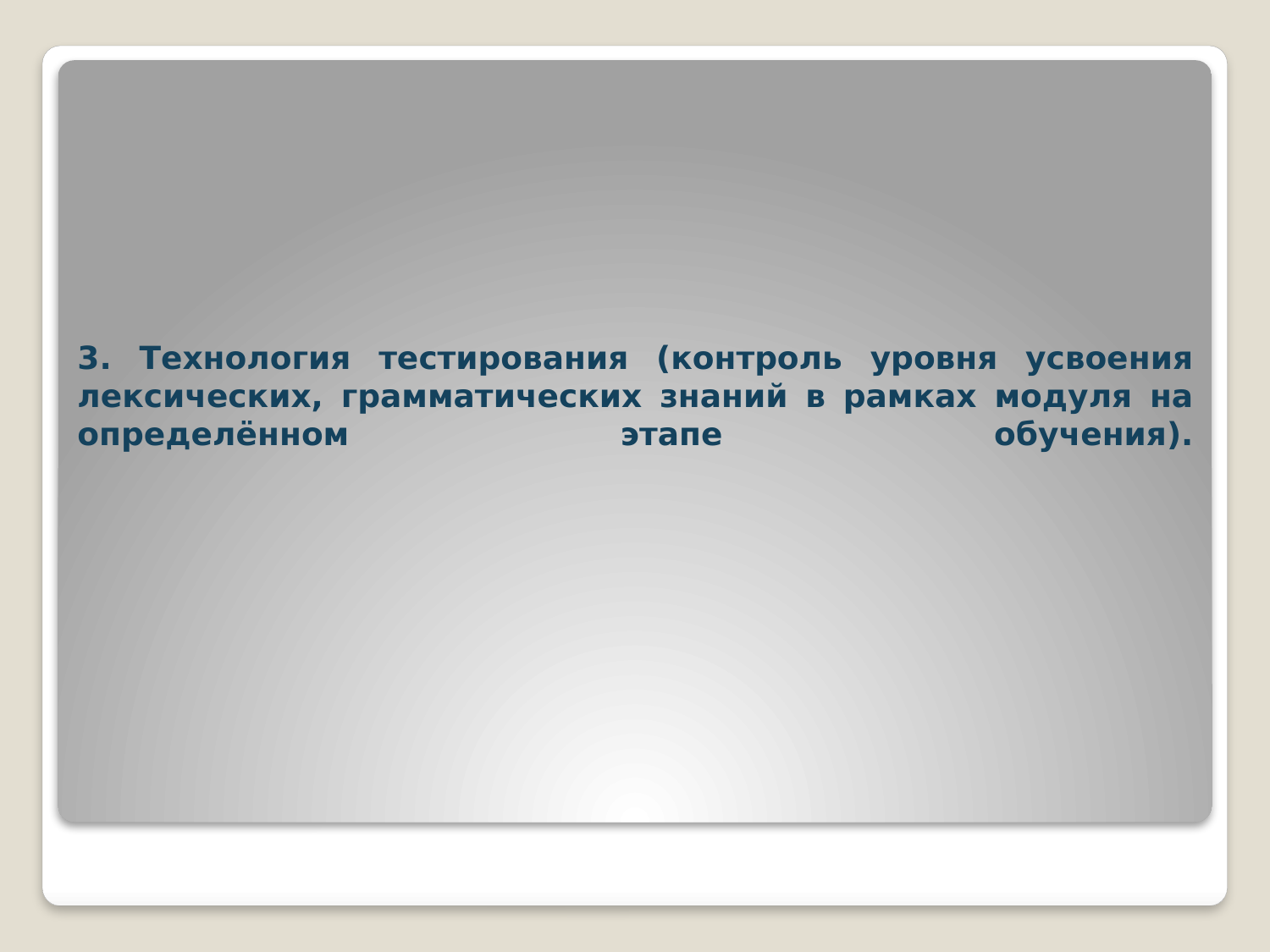

# 3. Технология тестирования (контроль уровня усвоения лексических, грамматических знаний в рамках модуля на определённом этапе обучения).